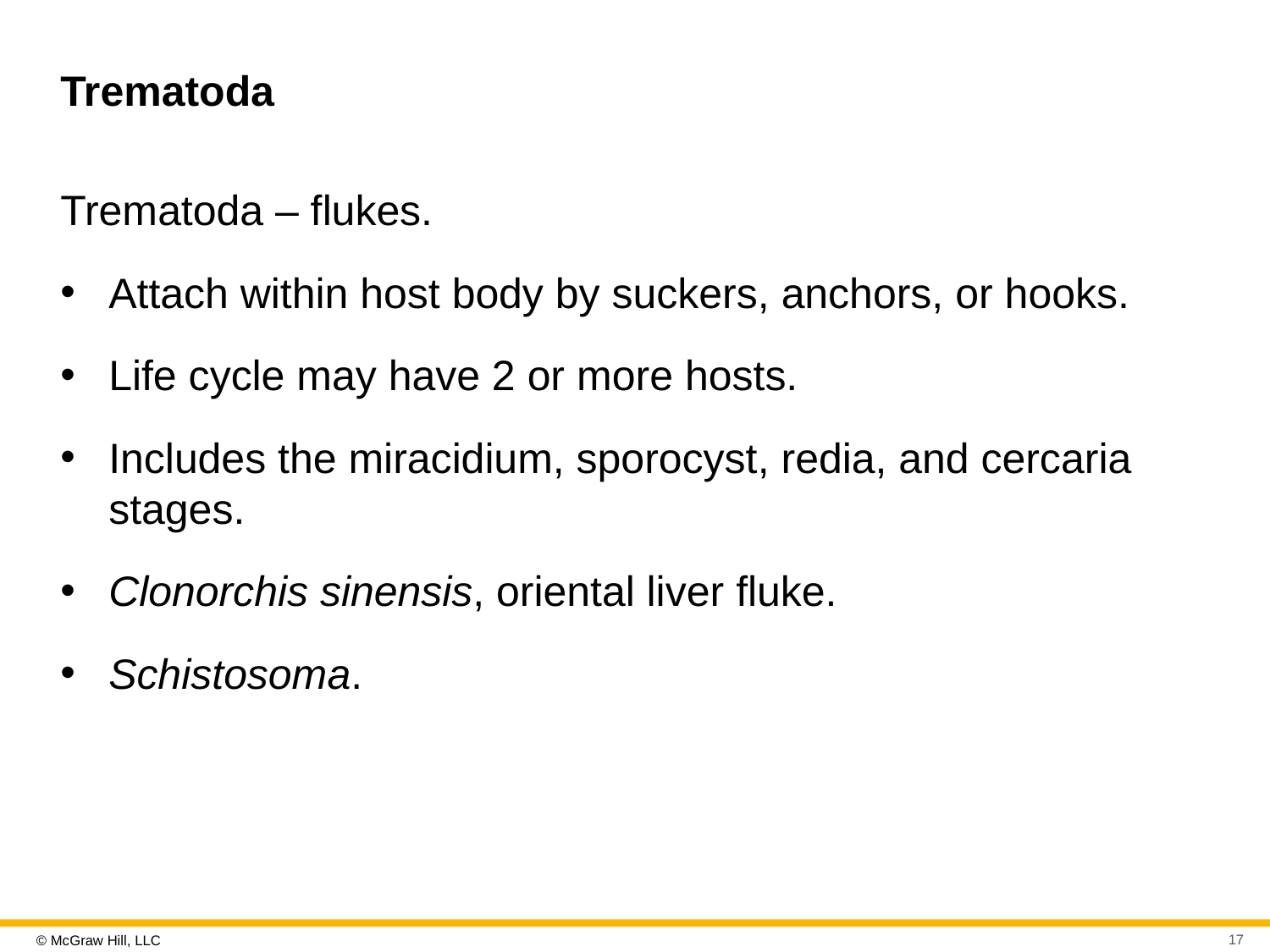

# Trematoda
Trematoda – flukes.
Attach within host body by suckers, anchors, or hooks.
Life cycle may have 2 or more hosts.
Includes the miracidium, sporocyst, redia, and cercaria stages.
Clonorchis sinensis, oriental liver fluke.
Schistosoma.
17